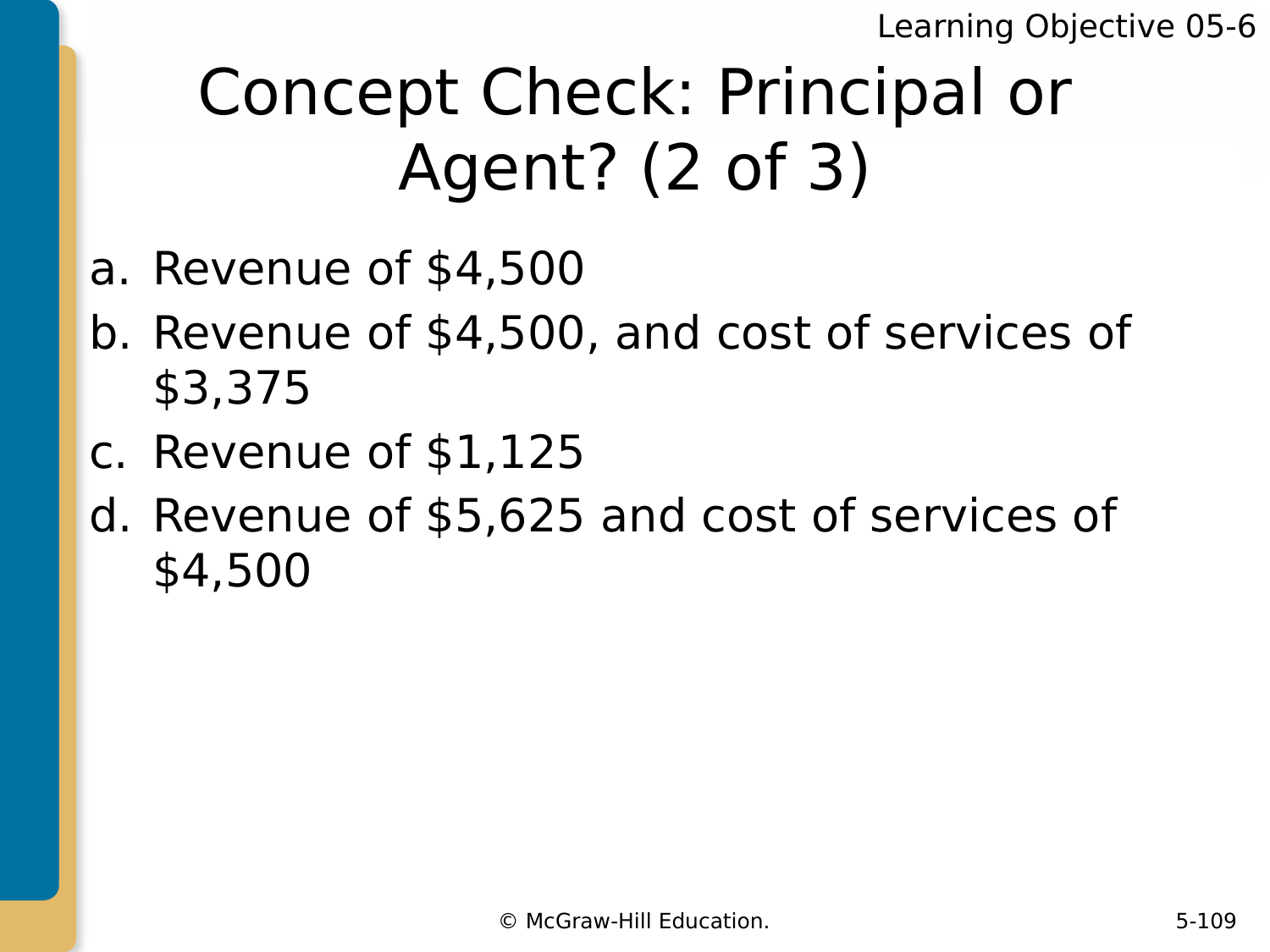

Learning Objective 05-6
# Concept Check: Principal or Agent? (2 of 3)
Revenue of $4,500
Revenue of $4,500, and cost of services of $3,375
Revenue of $1,125
Revenue of $5,625 and cost of services of $4,500